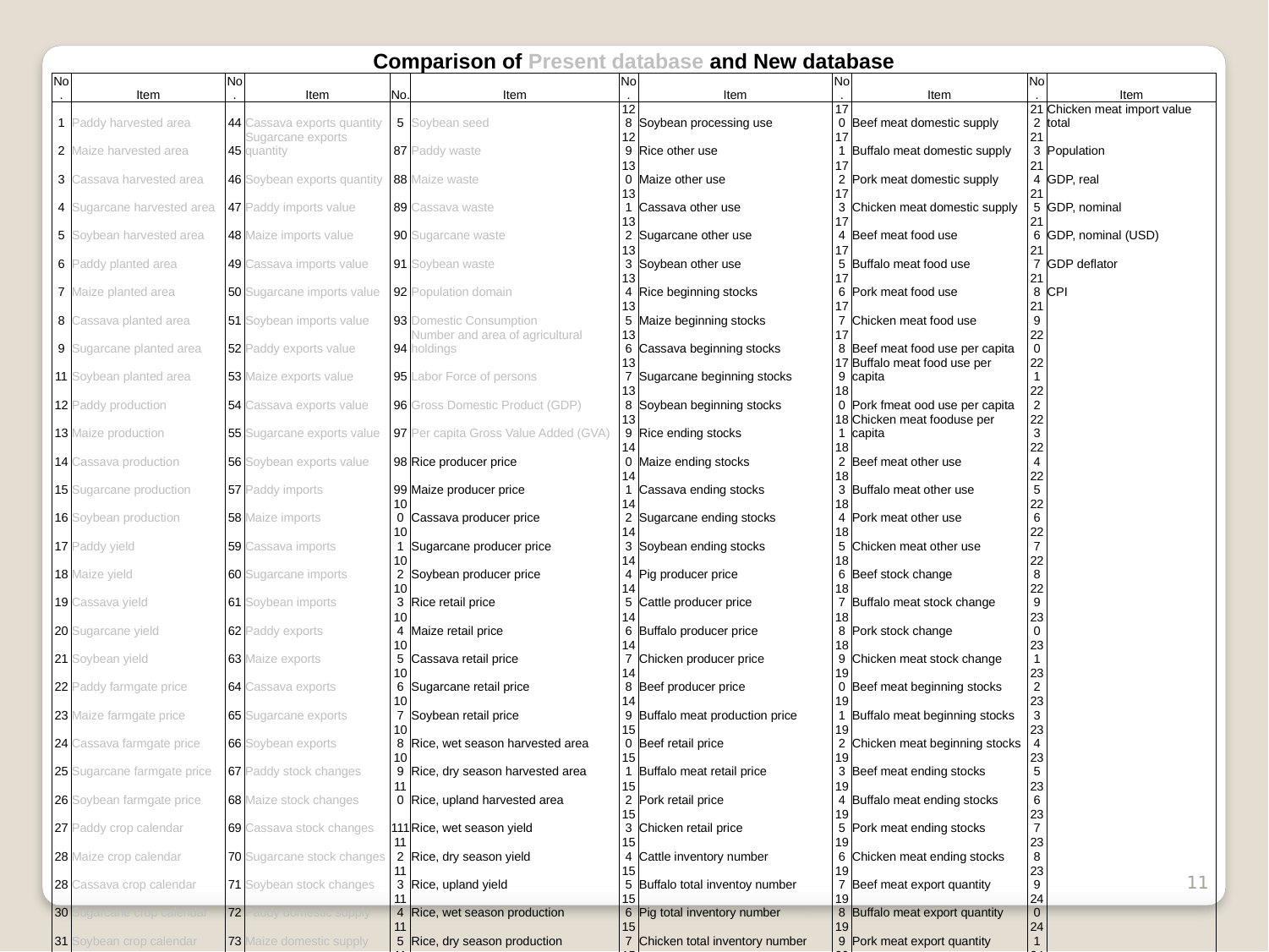

| Comparison of Present database and New database |  |  |  |  |  |  |  |  |  |  |  |
| --- | --- | --- | --- | --- | --- | --- | --- | --- | --- | --- | --- |
| No. | Item | No. | Item | No. | Item | No. | Item | No. | Item | No. | Item |
| 1 | Paddy harvested area | 44 | Cassava exports quantity | 5 | Soybean seed | 128 | Soybean processing use | 170 | Beef meat domestic supply | 212 | Chicken meat import value total |
| 2 | Maize harvested area | 45 | Sugarcane exports quantity | 87 | Paddy waste | 129 | Rice other use | 171 | Buffalo meat domestic supply | 213 | Population |
| 3 | Cassava harvested area | 46 | Soybean exports quantity | 88 | Maize waste | 130 | Maize other use | 172 | Pork meat domestic supply | 214 | GDP, real |
| 4 | Sugarcane harvested area | 47 | Paddy imports value | 89 | Cassava waste | 131 | Cassava other use | 173 | Chicken meat domestic supply | 215 | GDP, nominal |
| 5 | Soybean harvested area | 48 | Maize imports value | 90 | Sugarcane waste | 132 | Sugarcane other use | 174 | Beef meat food use | 216 | GDP, nominal (USD) |
| 6 | Paddy planted area | 49 | Cassava imports value | 91 | Soybean waste | 133 | Soybean other use | 175 | Buffalo meat food use | 217 | GDP deflator |
| 7 | Maize planted area | 50 | Sugarcane imports value | 92 | Population domain | 134 | Rice beginning stocks | 176 | Pork meat food use | 218 | CPI |
| 8 | Cassava planted area | 51 | Soybean imports value | 93 | Domestic Consumption | 135 | Maize beginning stocks | 177 | Chicken meat food use | 219 |  |
| 9 | Sugarcane planted area | 52 | Paddy exports value | 94 | Number and area of agricultural holdings | 136 | Cassava beginning stocks | 178 | Beef meat food use per capita | 220 |  |
| 11 | Soybean planted area | 53 | Maize exports value | 95 | Labor Force of persons | 137 | Sugarcane beginning stocks | 179 | Buffalo meat food use per capita | 221 |  |
| 12 | Paddy production | 54 | Cassava exports value | 96 | Gross Domestic Product (GDP) | 138 | Soybean beginning stocks | 180 | Pork fmeat ood use per capita | 222 |  |
| 13 | Maize production | 55 | Sugarcane exports value | 97 | Per capita Gross Value Added (GVA) | 139 | Rice ending stocks | 181 | Chicken meat fooduse per capita | 223 |  |
| 14 | Cassava production | 56 | Soybean exports value | 98 | Rice producer price | 140 | Maize ending stocks | 182 | Beef meat other use | 224 |  |
| 15 | Sugarcane production | 57 | Paddy imports | 99 | Maize producer price | 141 | Cassava ending stocks | 183 | Buffalo meat other use | 225 |  |
| 16 | Soybean production | 58 | Maize imports | 100 | Cassava producer price | 142 | Sugarcane ending stocks | 184 | Pork meat other use | 226 |  |
| 17 | Paddy yield | 59 | Cassava imports | 101 | Sugarcane producer price | 143 | Soybean ending stocks | 185 | Chicken meat other use | 227 |  |
| 18 | Maize yield | 60 | Sugarcane imports | 102 | Soybean producer price | 144 | Pig producer price | 186 | Beef stock change | 228 |  |
| 19 | Cassava yield | 61 | Soybean imports | 103 | Rice retail price | 145 | Cattle producer price | 187 | Buffalo meat stock change | 229 |  |
| 20 | Sugarcane yield | 62 | Paddy exports | 104 | Maize retail price | 146 | Buffalo producer price | 188 | Pork stock change | 230 |  |
| 21 | Soybean yield | 63 | Maize exports | 105 | Cassava retail price | 147 | Chicken producer price | 189 | Chicken meat stock change | 231 |  |
| 22 | Paddy farmgate price | 64 | Cassava exports | 106 | Sugarcane retail price | 148 | Beef producer price | 190 | Beef meat beginning stocks | 232 |  |
| 23 | Maize farmgate price | 65 | Sugarcane exports | 107 | Soybean retail price | 149 | Buffalo meat production price | 191 | Buffalo meat beginning stocks | 233 |  |
| 24 | Cassava farmgate price | 66 | Soybean exports | 108 | Rice, wet season harvested area | 150 | Beef retail price | 192 | Chicken meat beginning stocks | 234 |  |
| 25 | Sugarcane farmgate price | 67 | Paddy stock changes | 109 | Rice, dry season harvested area | 151 | Buffalo meat retail price | 193 | Beef meat ending stocks | 235 |  |
| 26 | Soybean farmgate price | 68 | Maize stock changes | 110 | Rice, upland harvested area | 152 | Pork retail price | 194 | Buffalo meat ending stocks | 236 |  |
| 27 | Paddy crop calendar | 69 | Cassava stock changes | 111 | Rice, wet season yield | 153 | Chicken retail price | 195 | Pork meat ending stocks | 237 |  |
| 28 | Maize crop calendar | 70 | Sugarcane stock changes | 112 | Rice, dry season yield | 154 | Cattle inventory number | 196 | Chicken meat ending stocks | 238 |  |
| 28 | Cassava crop calendar | 71 | Soybean stock changes | 113 | Rice, upland yield | 155 | Buffalo total inventoy number | 197 | Beef meat export quantity | 239 |  |
| 30 | Sugarcane crop calendar | 72 | Paddy domestic supply | 114 | Rice, wet season production | 156 | Pig total inventory number | 198 | Buffalo meat export quantity | 240 |  |
| 31 | Soybean crop calendar | 73 | Maize domestic supply | 115 | Rice, dry season production | 157 | Chicken total inventory number | 199 | Pork meat export quantity | 241 |  |
| 32 | Paddy cost of production | 74 | Cassava domestic supply | 116 | Rice, milled production | 158 | Cattle slaughtered number | 200 | Chicken meat export quantity | 242 |  |
| 33 | Maize cost of production | 75 | Sugarcane domestic supply | 117 | Rice food use | 159 | Buffalo slaughtered number | 201 | Beef meat export value total | 243 |  |
| 34 | Cassava cost of production | 76 | Soybean domestic supply | 118 | Maize food use | 160 | Pig slaughtered number | 202 | Buffalo meat export value total | 244 |  |
| 35 | Sugarcane cost of production | 77 | Paddy feed use | 119 | Cassava food use | 161 | Chicken slaughtered number | 203 | Pork meat export value total | 245 |  |
| 36 | Soybean cost of production | 78 | Maize feed use | 120 | Sugarcane food use | 162 | Beef meat per slautered animal | 204 | Chicken meat export value total | 246 |  |
| 37 | Paddy imports quantity | 79 | Cassava feed use | 121 | Soybean food use | 163 | Buffalo meat per slaughtered animal | 205 | Beef meat import quantity | 247 |  |
| 38 | Maize imports quantity | 80 | Sugarcane feed use | 122 | Rice food use per capita | 164 | Pork meat per slaughtered animall | 206 | Buffalo meat import quantity | 248 |  |
| 39 | Cassava imports quantity | 81 | Soybean feed use | 123 | Maize food use per capita | 165 | Chicken meat per slaughtered animal | 207 | Pork meat import quantity | 249 |  |
| 40 | Sugarcane imports quantity | 82 | Paddy seed | 124 | Cassava food use per capita | 166 | Beef meat production | 208 | Chicken meat import quantity | 250 |  |
| 41 | Soybean imports quantity | 83 | Maize seed | 125 | Sugarcane food use per capita | 167 | Buffalo meat production | 209 | Beef meat import value total | 251 |  |
| 42 | Paddy exports quantity | 84 | Cassava seed | 126 | Soybean food use per capita | 168 | Pork meat production | 210 | Buffalo meat import value total | 252 |  |
| 43 | Maize exports quantity | 85 | Sugarcane seed | 127 | Sugarcane processing use | 169 | Chicken meat production | 211 | Pork meat import value total | 253 |  |
11